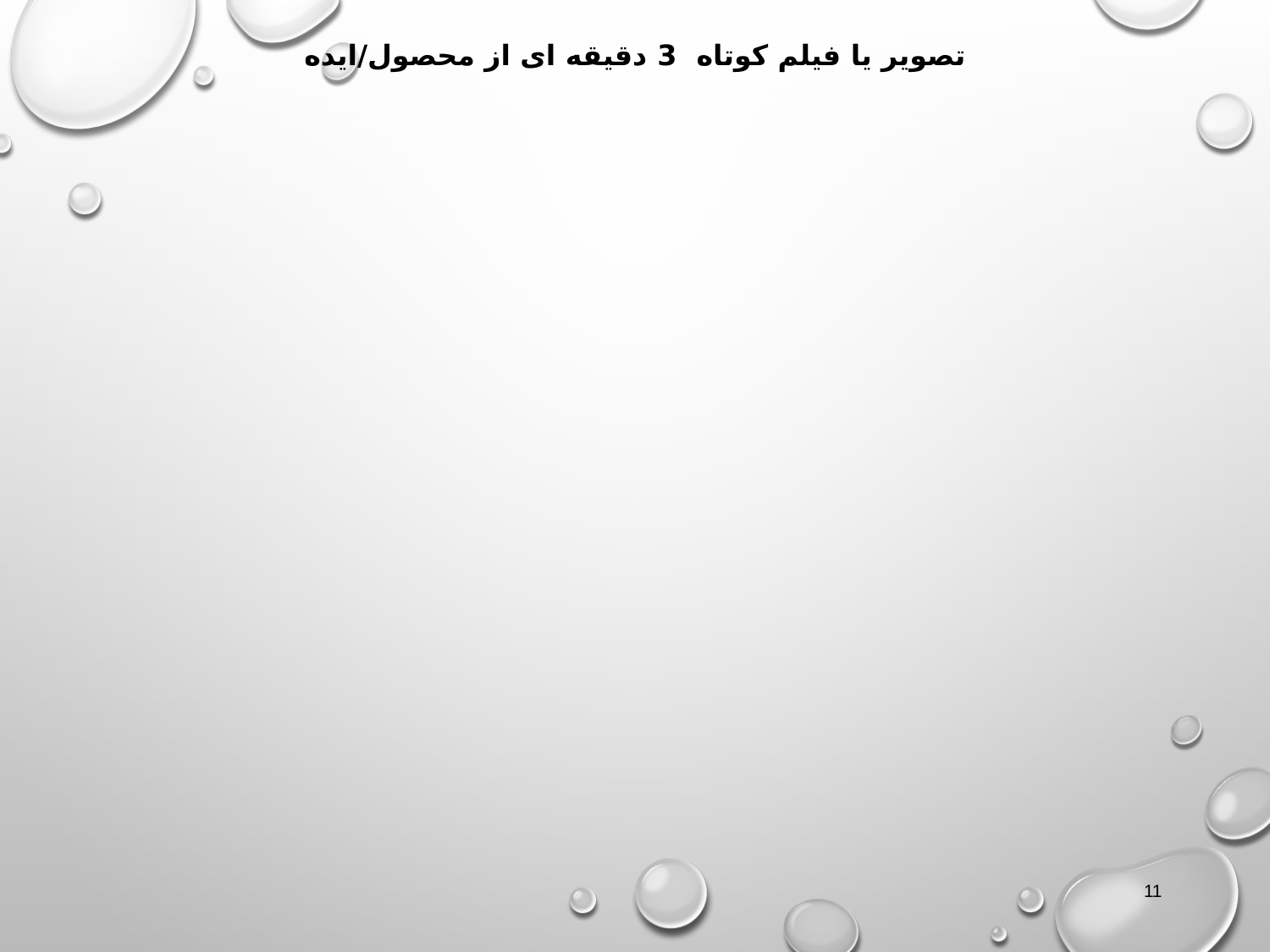

# تصویر یا فیلم کوتاه  3 دقیقه ای از محصول/ایده

11